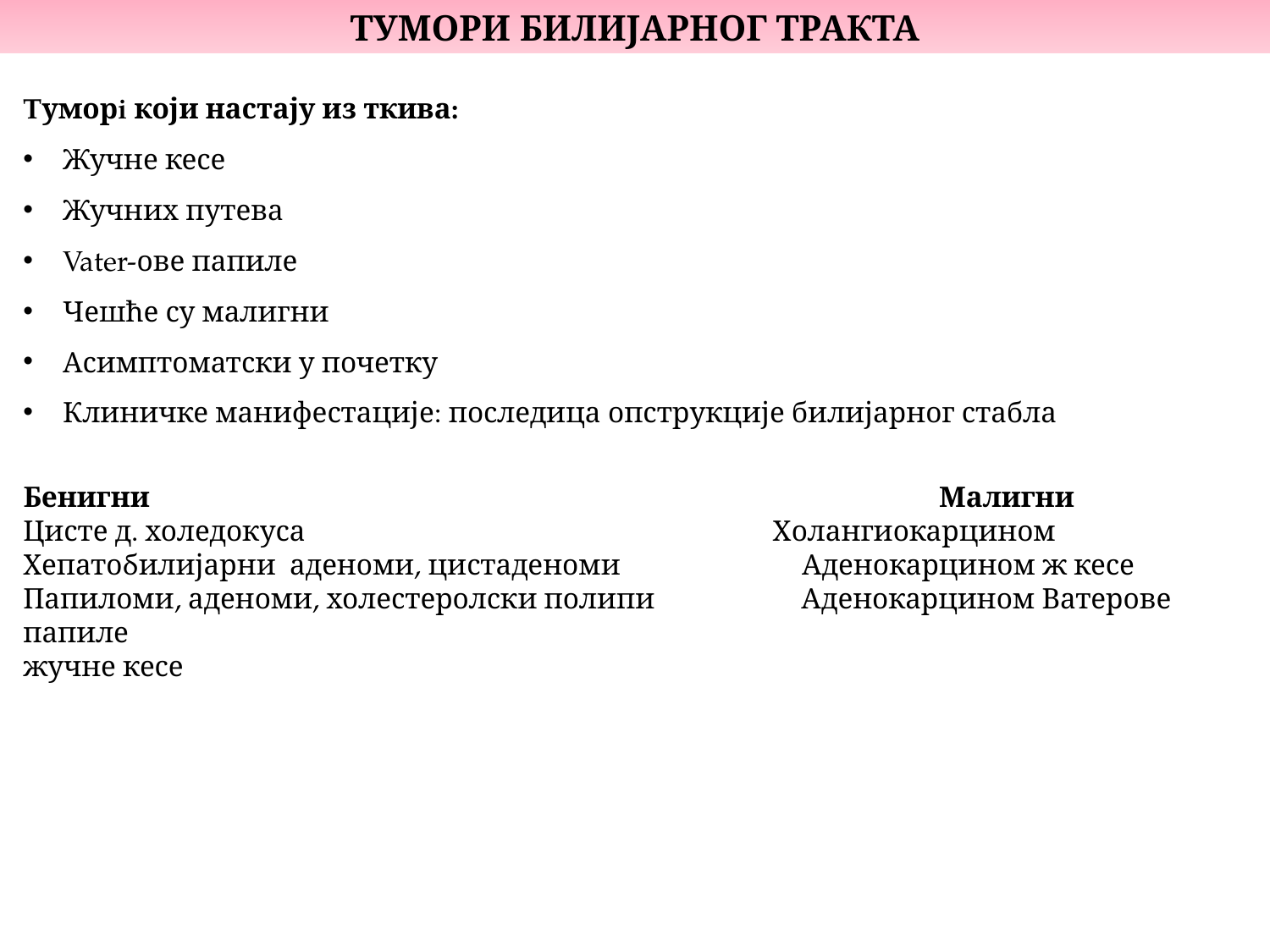

ТУМОРИ БИЛИЈАРНОГ ТРАКТА
Tуморi који настају из ткива:
Жучне кесе
Жучних путева
Vater-ове папиле
Чешће су малигни
Асимптоматски у почетку
Клиничке манифестације: последица опструкције билијарног стабла

Бенигни                                                                                                                 Малигни
Цисте д. холедокуса                                                                   Холангиокарцином
Хепатобилијарни  аденоми, цистаденоми                          Аденокарцином ж кесе
Папиломи, аденоми, холестеролски полипи                     Аденокарцином Ватерове папиле
жучне кесе